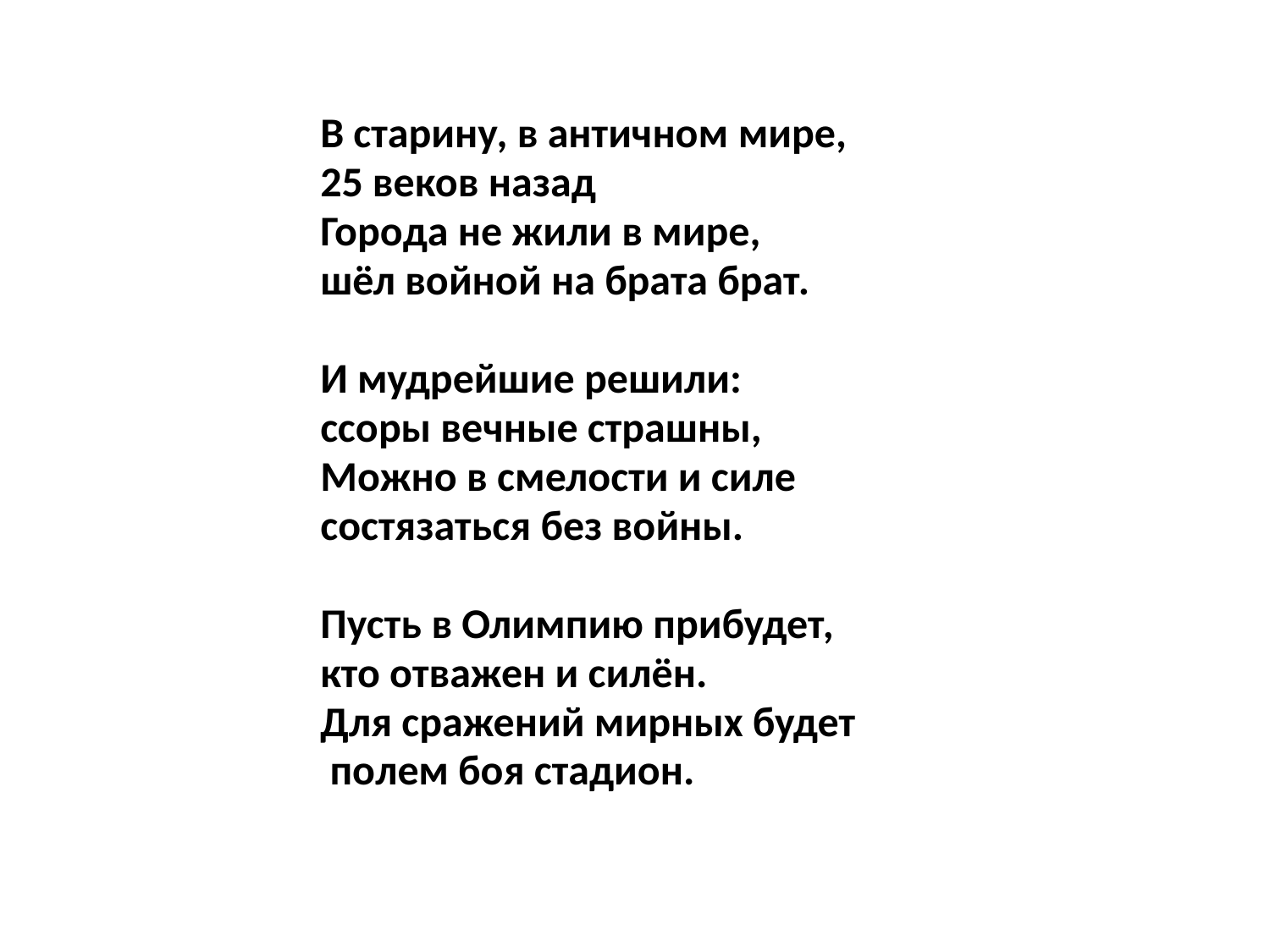

В старину, в античном мире,
25 веков назад
Города не жили в мире,
шёл войной на брата брат.

И мудрейшие решили:
ссоры вечные страшны,
Можно в смелости и силе
состязаться без войны.

Пусть в Олимпию прибудет,
кто отважен и силён.
Для сражений мирных будет
 полем боя стадион.